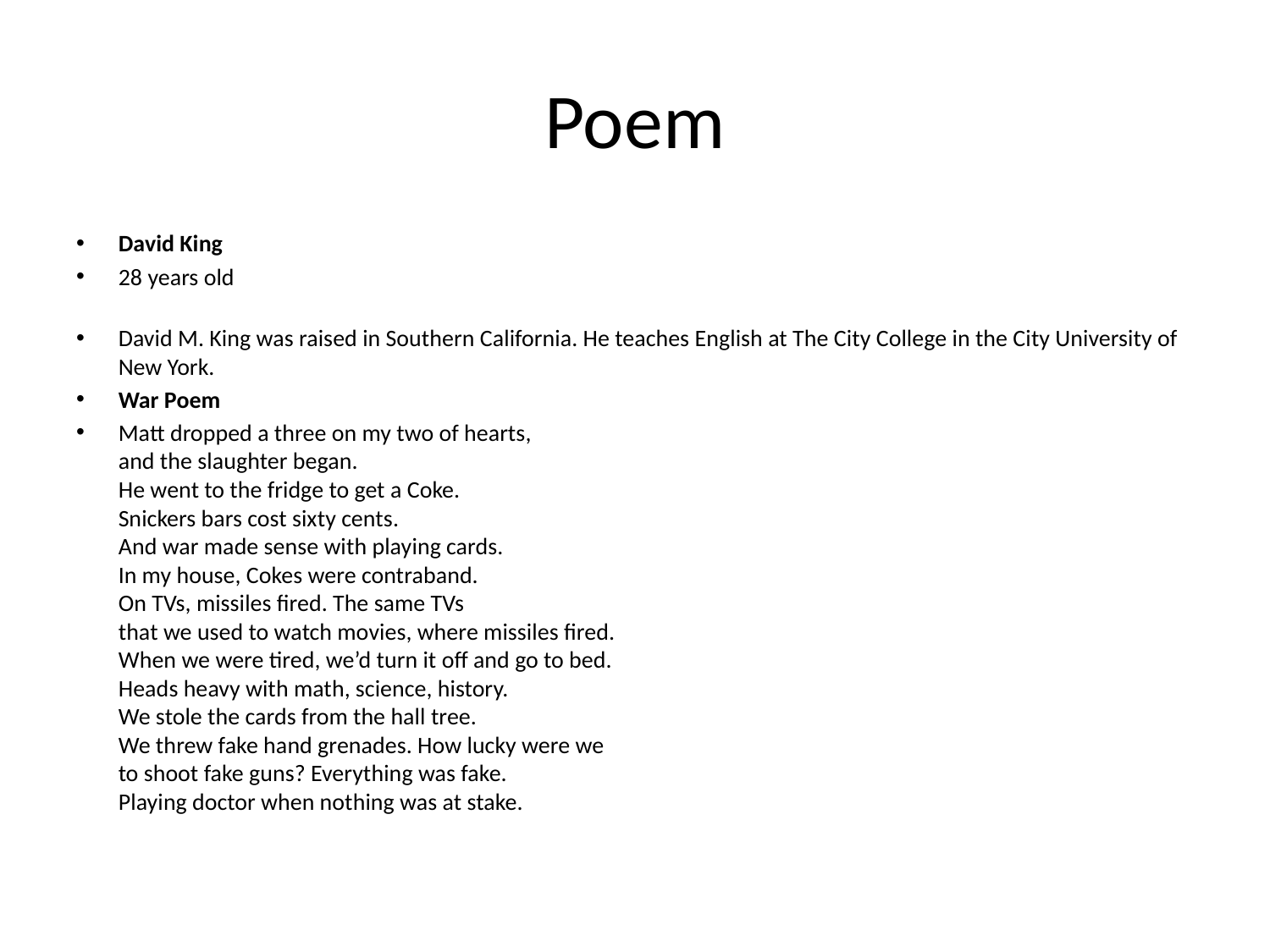

# Poem
David King
28 years old
David M. King was raised in Southern California. He teaches English at The City College in the City University of New York.
War Poem
Matt dropped a three on my two of hearts,
and the slaughter began.
He went to the fridge to get a Coke.
Snickers bars cost sixty cents.
And war made sense with playing cards.
In my house, Cokes were contraband.
On TVs, missiles fired. The same TVs
that we used to watch movies, where missiles fired.
When we were tired, we’d turn it off and go to bed.
Heads heavy with math, science, history.
We stole the cards from the hall tree.
We threw fake hand grenades. How lucky were we
to shoot fake guns? Everything was fake.
Playing doctor when nothing was at stake.